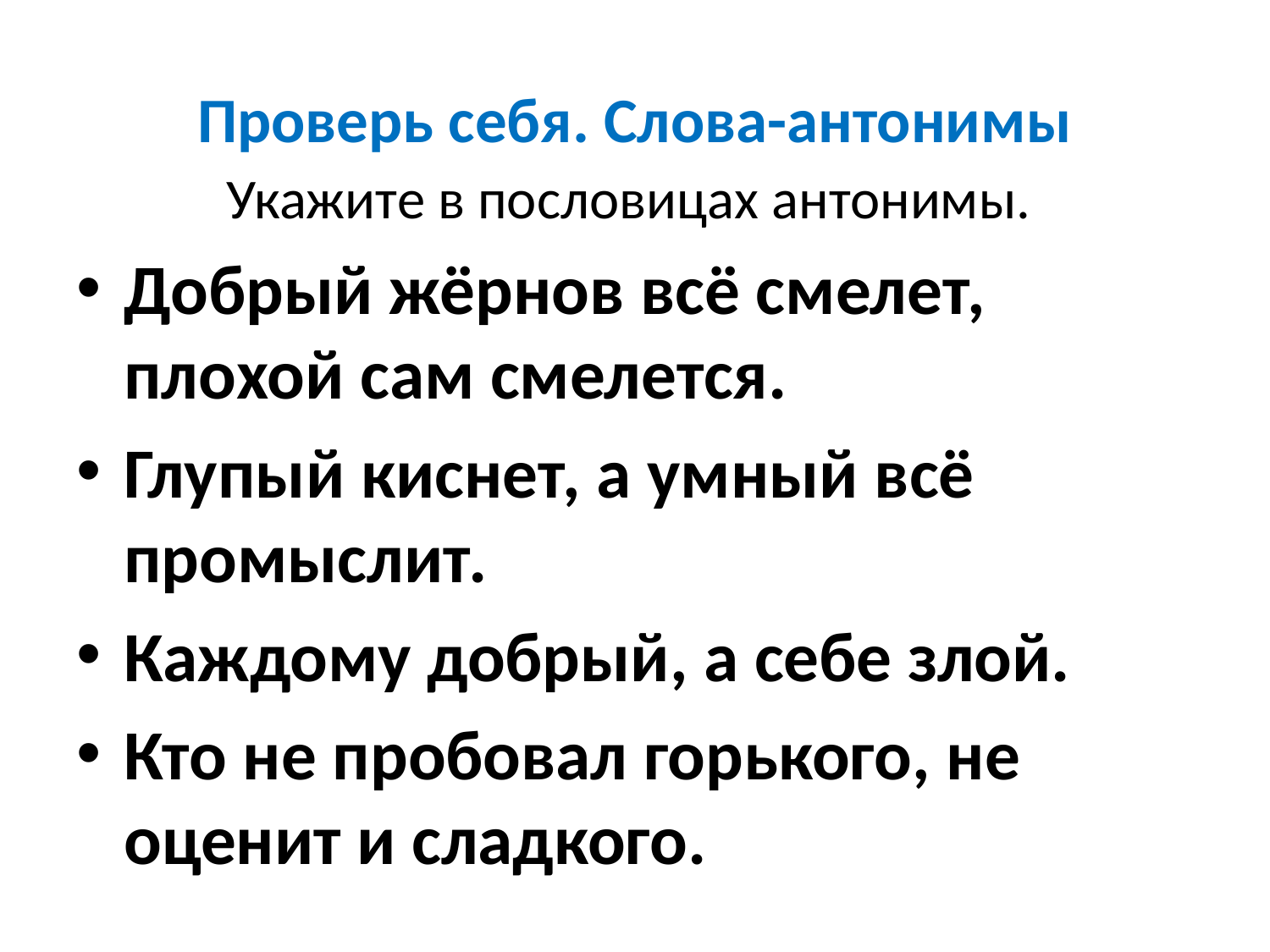

# Проверь себя. Слова-антонимы
Укажите в пословицах антонимы.
Добрый жёрнов всё смелет, плохой сам смелется.
Глупый киснет, а умный всё промыслит.
Каждому добрый, а себе злой.
Кто не пробовал горького, не оценит и сладкого.